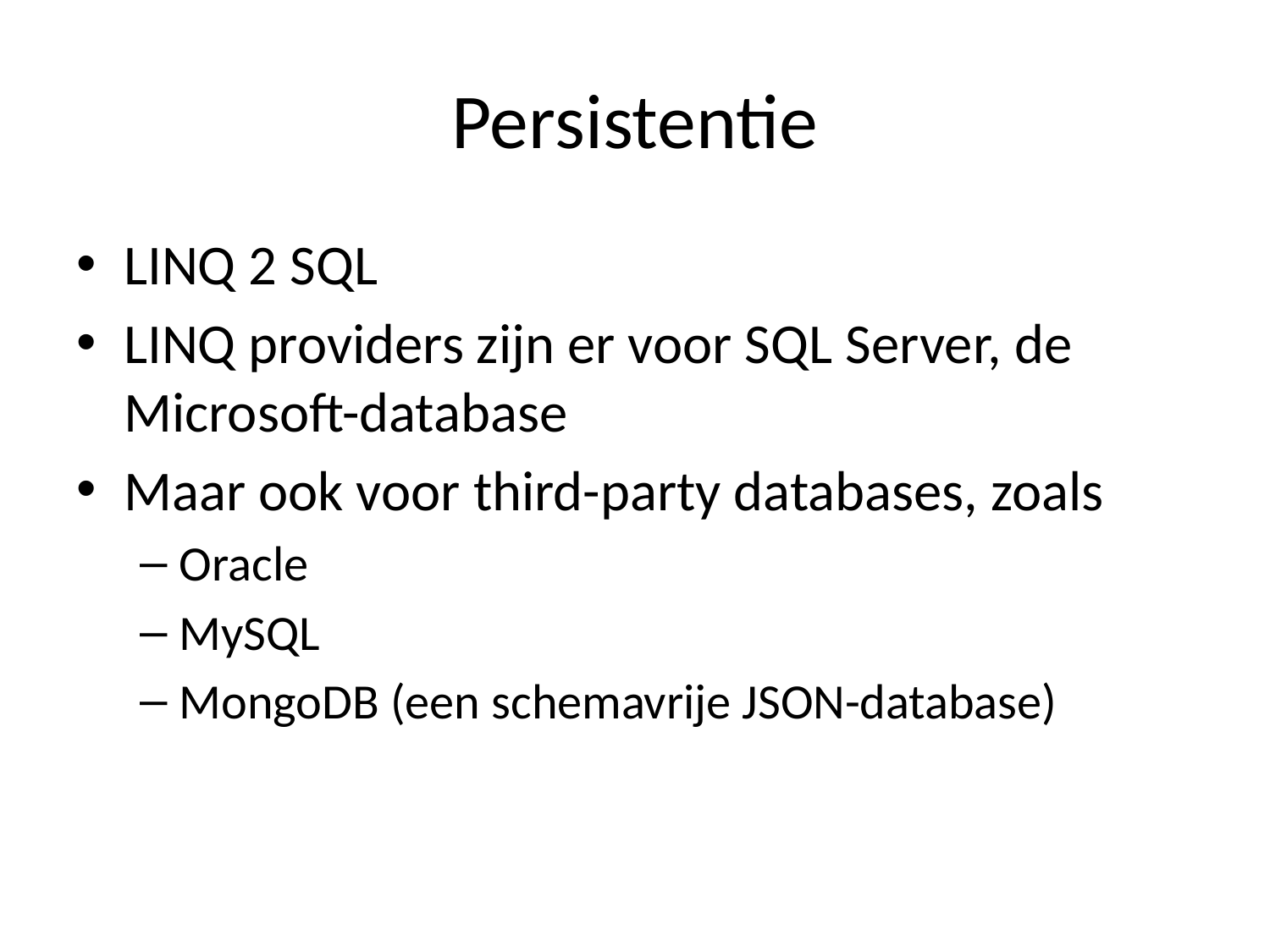

# Persistentie
LINQ 2 SQL
LINQ providers zijn er voor SQL Server, de Microsoft-database
Maar ook voor third-party databases, zoals
Oracle
MySQL
MongoDB (een schemavrije JSON-database)